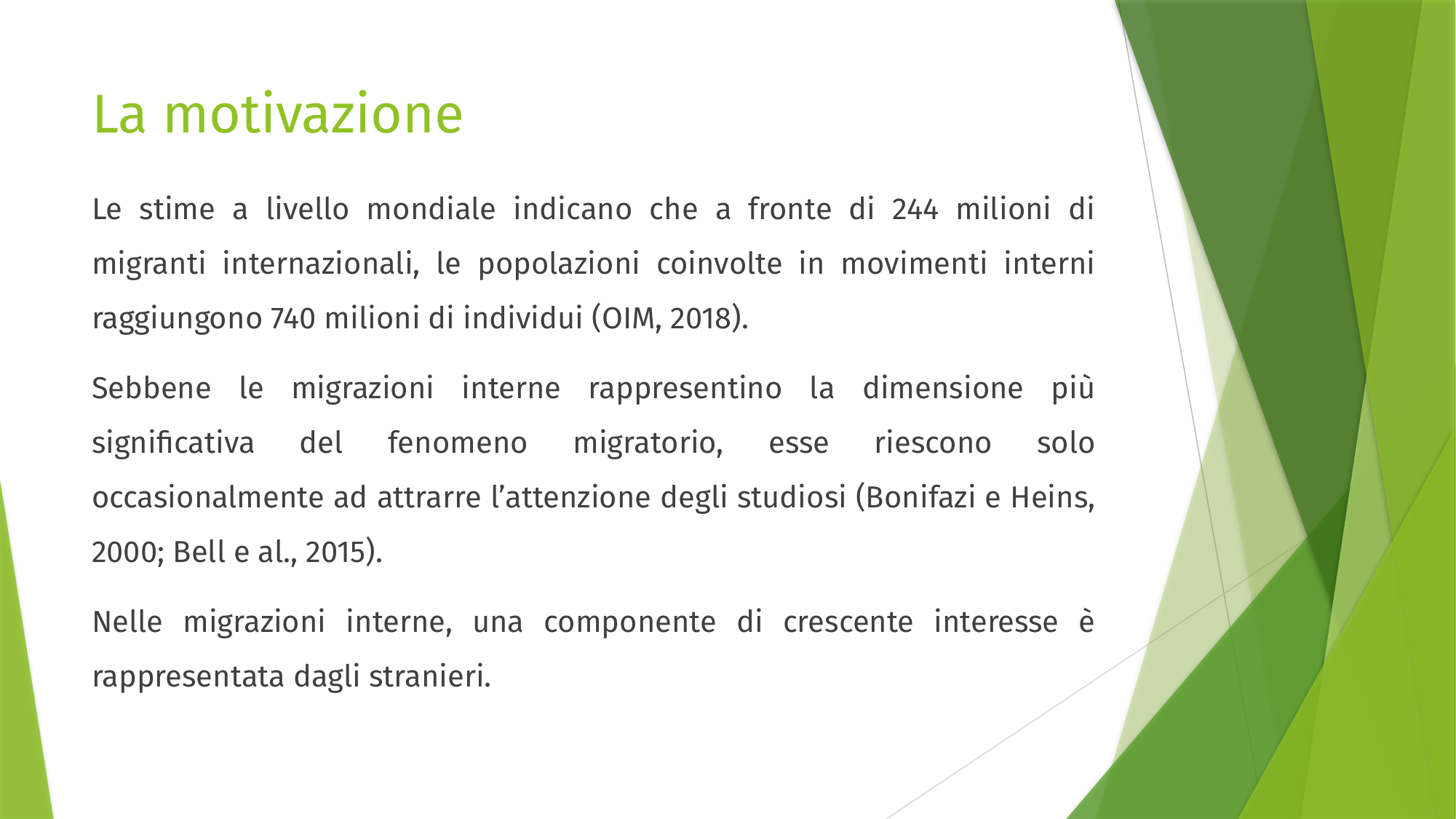

# La motivazione
Le stime a livello mondiale indicano che a fronte di 244 milioni di migranti internazionali, le popolazioni coinvolte in movimenti interni raggiungono 740 milioni di individui (OIM, 2018).
Sebbene le migrazioni interne rappresentino la dimensione più significativa del fenomeno migratorio, esse riescono solo occasionalmente ad attrarre l’attenzione degli studiosi (Bonifazi e Heins, 2000; Bell e al., 2015).
Nelle migrazioni interne, una componente di crescente interesse è rappresentata dagli stranieri.